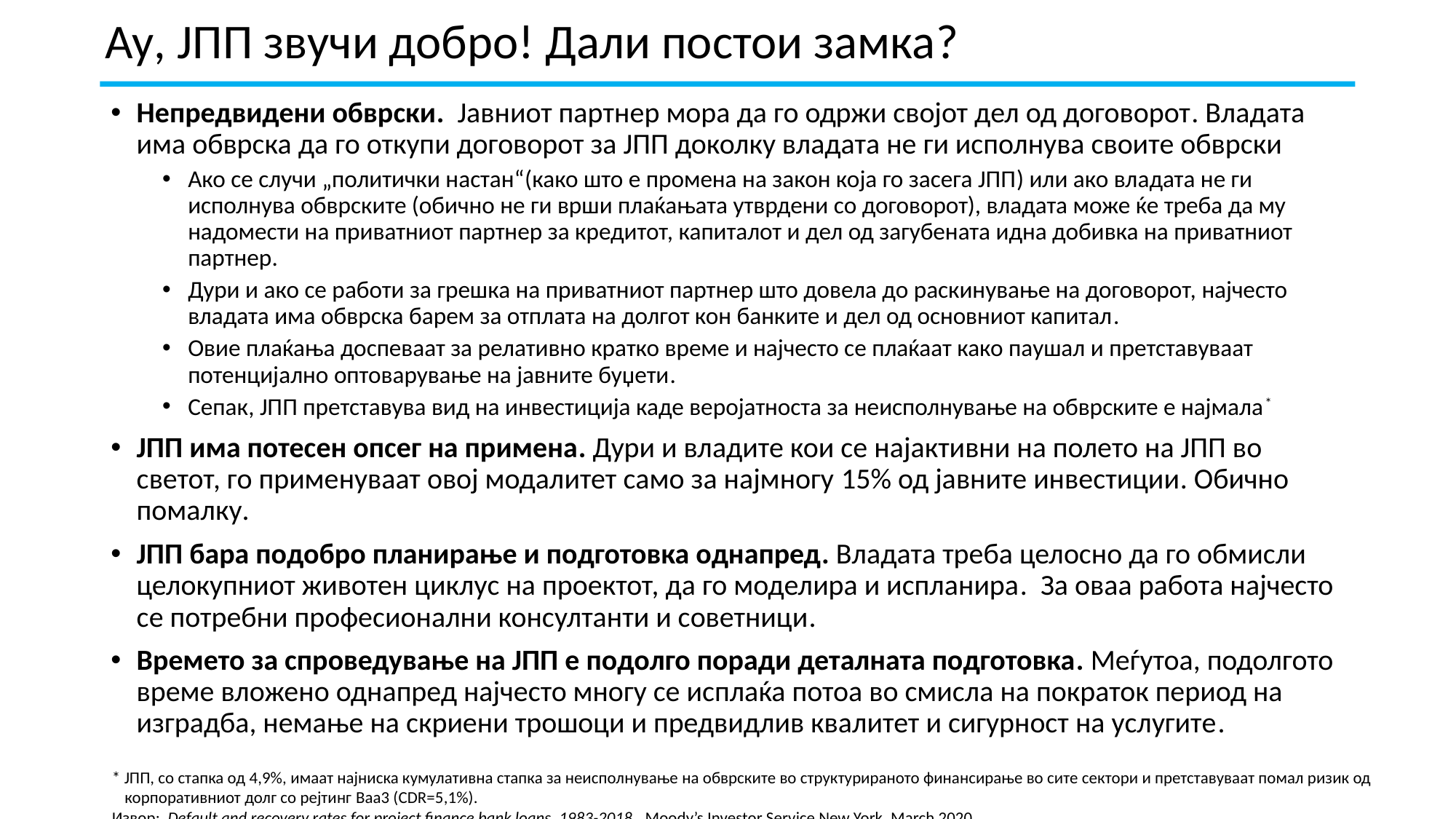

# Ау, ЈПП звучи добро! Дали постои замка?
Непредвидени обврски.  Јавниот партнер мора да го одржи својот дел од договорот. Владата има обврска да го откупи договорот за ЈПП доколку владата не ги исполнува своите обврски
Ако се случи „политички настан“(како што е промена на закон која го засега ЈПП) или ако владата не ги исполнува обврските (обично не ги врши плаќањата утврдени со договорот), владата може ќе треба да му надомести на приватниот партнер за кредитот, капиталот и дел од загубената идна добивка на приватниот партнер.
Дури и ако се работи за грешка на приватниот партнер што довела до раскинување на договорот, најчесто владата има обврска барем за отплата на долгот кон банките и дел од основниот капитал.
Овие плаќања доспеваат за релативно кратко време и најчесто се плаќаат како паушал и претставуваат потенцијално оптоварување на јавните буџети.
Сепак, ЈПП претставува вид на инвестиција каде веројатноста за неисполнување на обврските е најмала*
ЈПП има потесен опсег на примена. Дури и владите кои се најактивни на полето на ЈПП во светот, го применуваат овој модалитет само за најмногу 15% од јавните инвестиции. Обично помалку.
ЈПП бара подобро планирање и подготовка однапред. Владата треба целосно да го обмисли целокупниот животен циклус на проектот, да го моделира и испланира.  За оваа работа најчесто се потребни професионални консултанти и советници.
Времето за спроведување на ЈПП е подолго поради деталната подготовка. Меѓутоа, подолгото време вложено однапред најчесто многу се исплаќа потоа во смисла на пократок период на изградба, немање на скриени трошоци и предвидлив квалитет и сигурност на услугите.

* ЈПП, со стапка од 4,9%, имаат најниска кумулативна стапка за неисполнување на обврските во структурираното финансирање во сите сектори и претставуваат помал ризик од корпоративниот долг со рејтинг Baa3 (CDR=5,1%).
Извор:  Default and recovery rates for project finance bank loans, 1983-2018 , Moody’s Investor Service New York. March 2020.